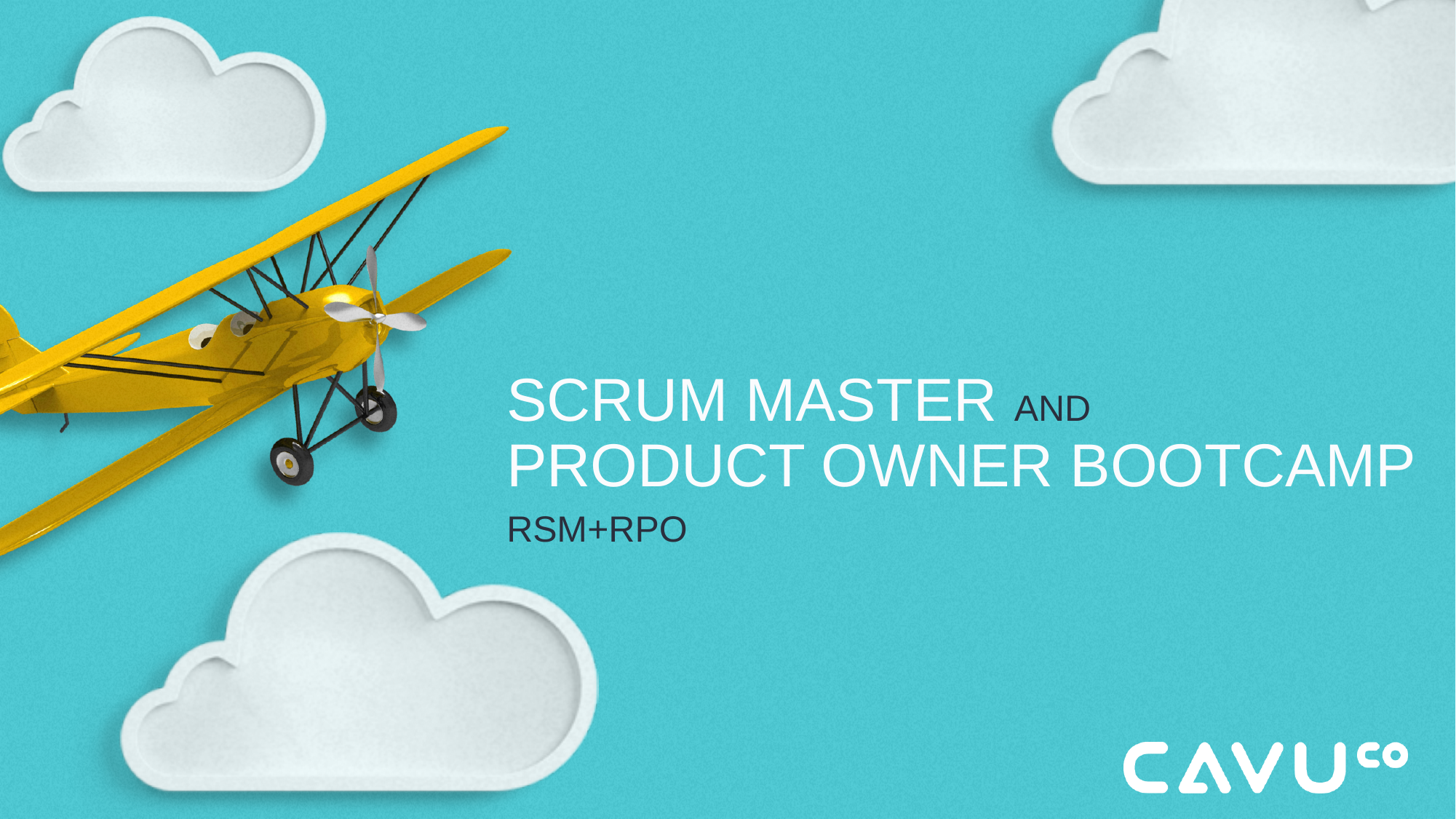

# SCRUM MASTER AND PRODUCT OWNER BOOTCAMP
RSM+RPO